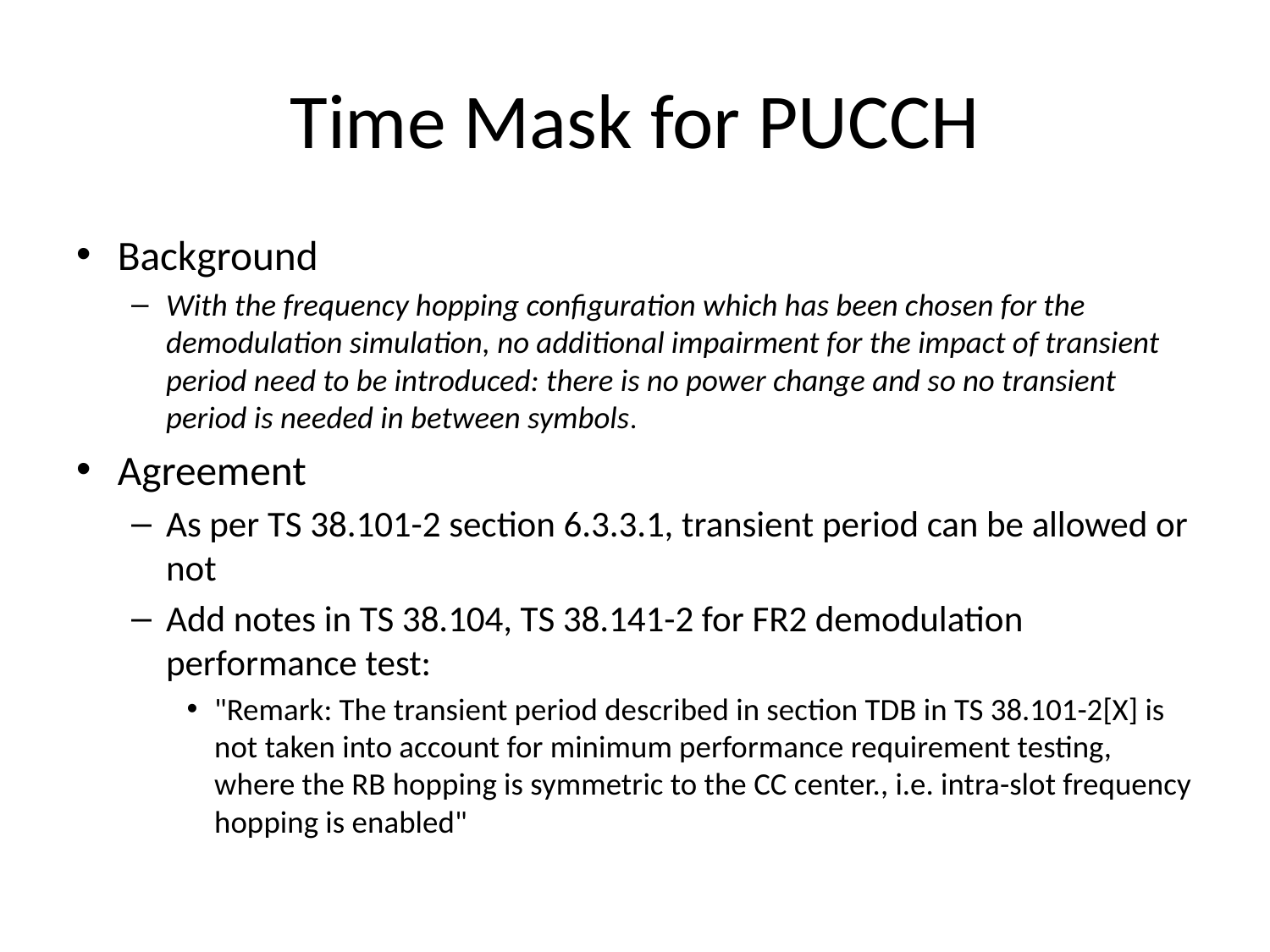

# Time Mask for PUCCH
Background
With the frequency hopping configuration which has been chosen for the demodulation simulation, no additional impairment for the impact of transient period need to be introduced: there is no power change and so no transient period is needed in between symbols.
Agreement
As per TS 38.101-2 section 6.3.3.1, transient period can be allowed or not
Add notes in TS 38.104, TS 38.141-2 for FR2 demodulation performance test:
"Remark: The transient period described in section TDB in TS 38.101-2[X] is not taken into account for minimum performance requirement testing, where the RB hopping is symmetric to the CC center., i.e. intra-slot frequency hopping is enabled"